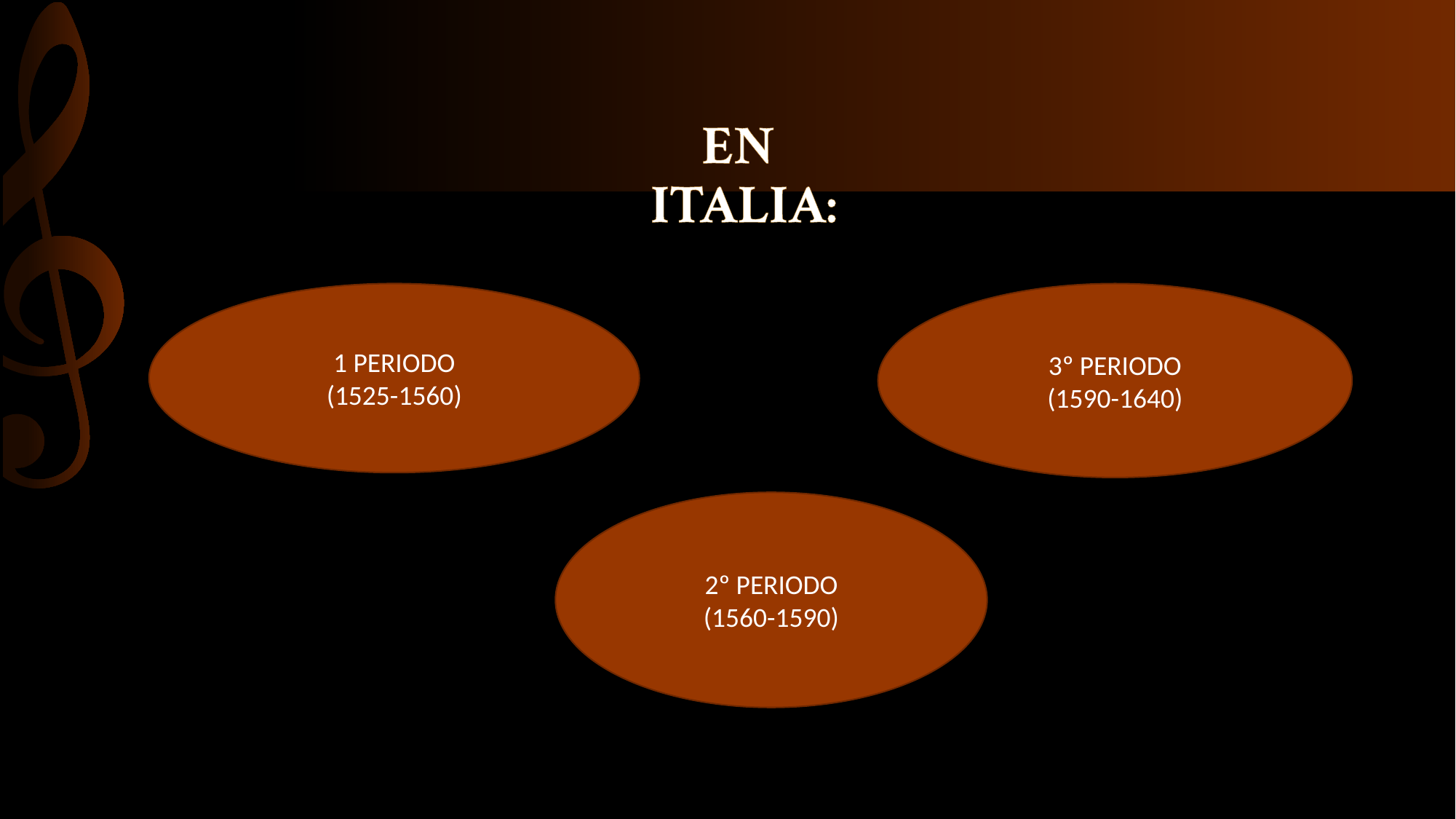

# EN ITALIA:
1 PERIODO
(1525-1560)
3º PERIODO
(1590-1640)
2º PERIODO
(1560-1590)